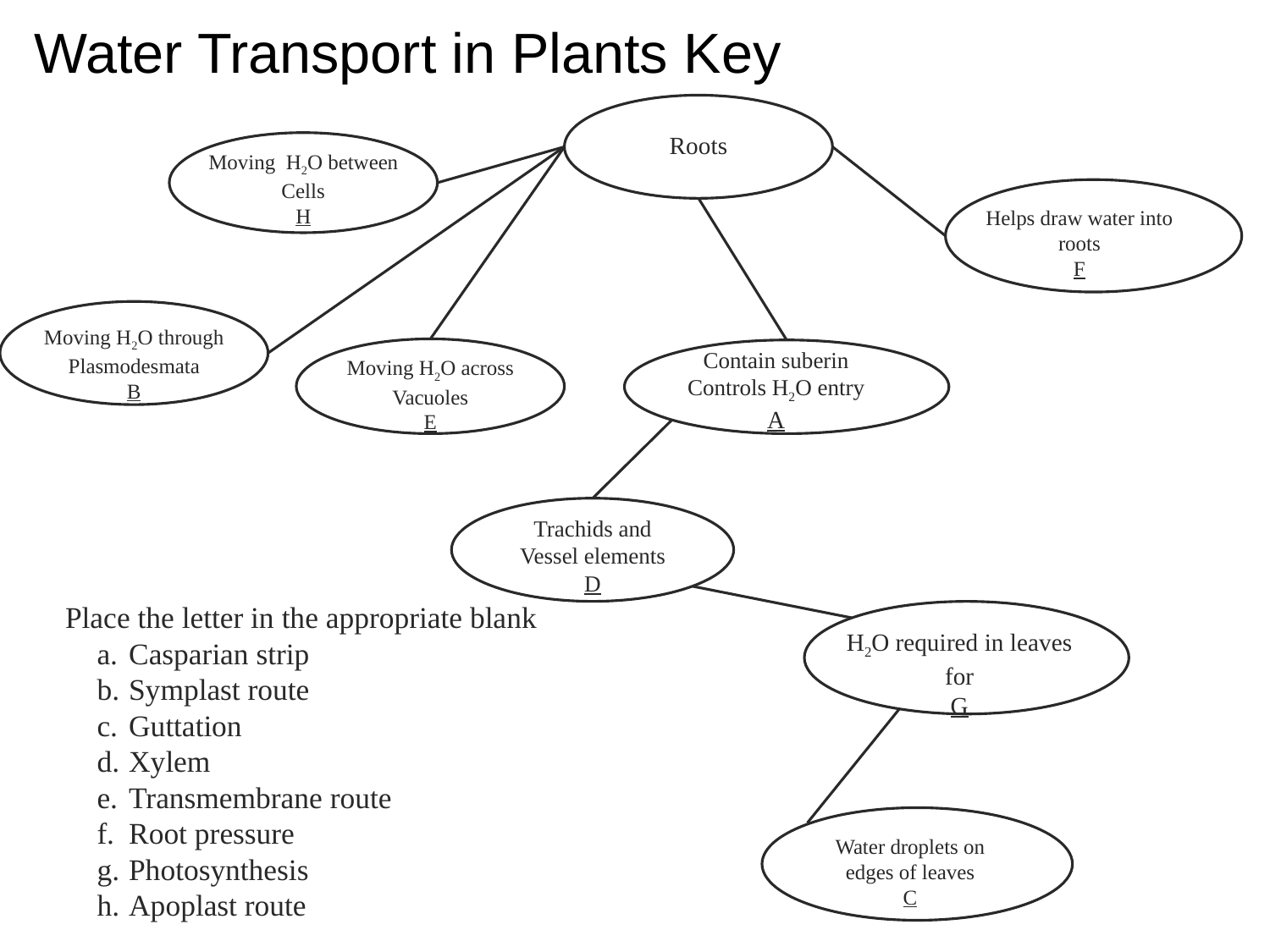

Water Transport in Plants Key

Roots

Moving  H2O between Cells
H

Helps draw water into roots
F

Moving H2O through Plasmodesmata
B

Contain suberin
Controls H2O entry
A

Moving H2O across
Vacuoles
E

Trachids and
Vessel elements
D
	Place the letter in the appropriate blank
Casparian strip
Symplast route
Guttation
Xylem
Transmembrane route
Root pressure
Photosynthesis
Apoplast route

H2O required in leaves for
G

Water droplets on edges of leaves
C